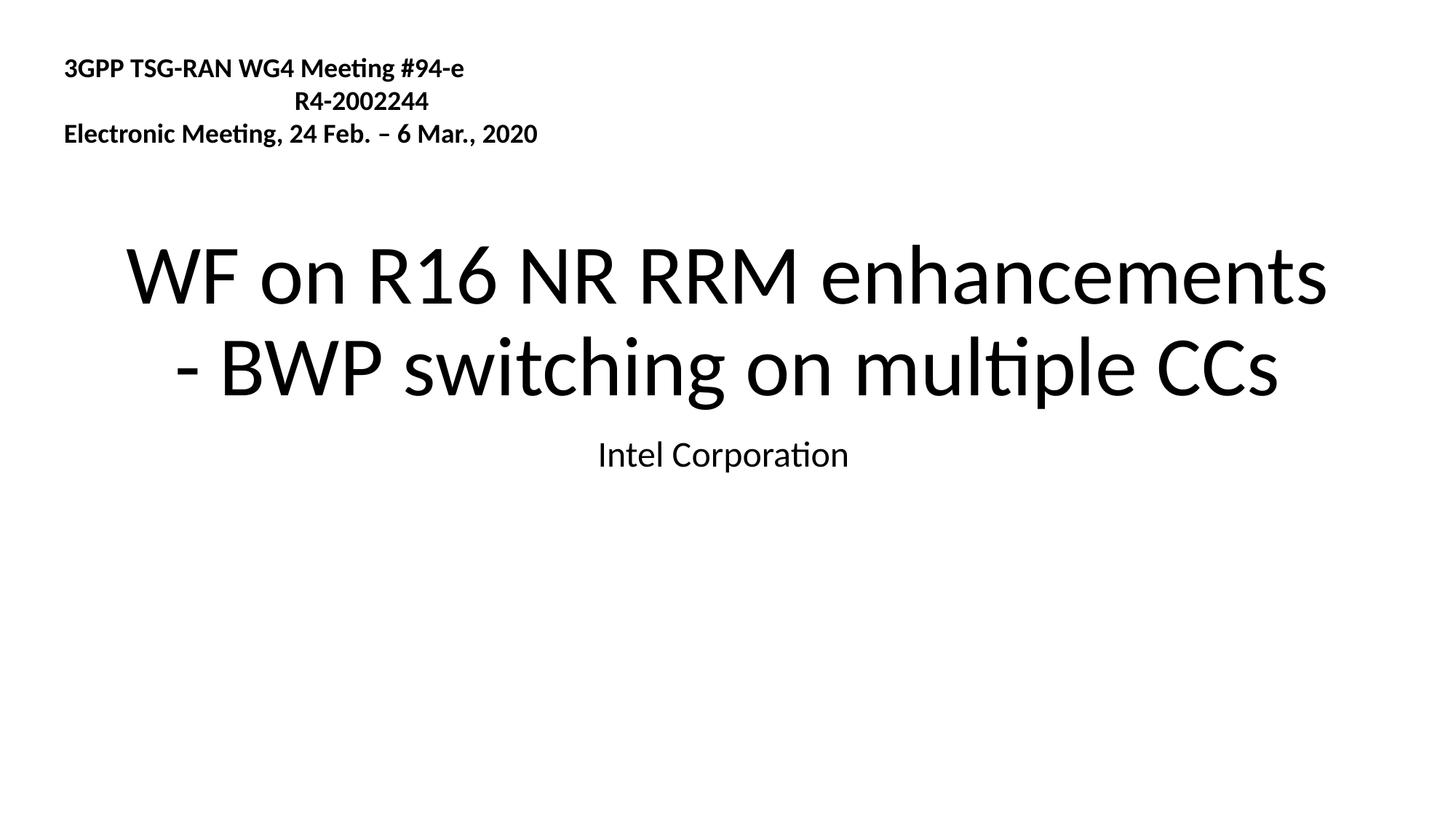

3GPP TSG-RAN WG4 Meeting #94-e                             	            								  R4-2002244
Electronic Meeting, 24 Feb. – 6 Mar., 2020

# WF on R16 NR RRM enhancements - BWP switching on multiple CCs
Intel Corporation